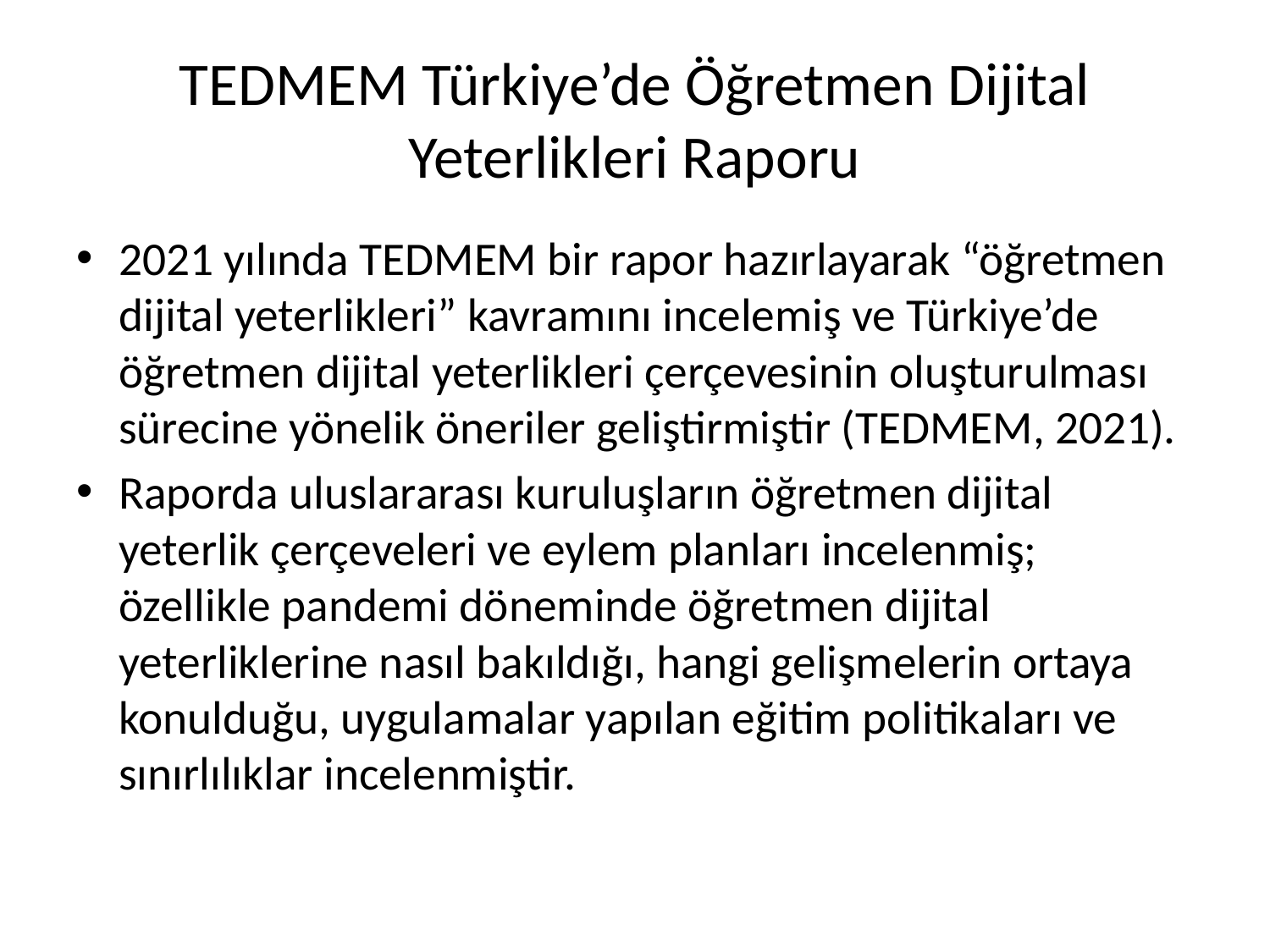

# TEDMEM Türkiye’de Öğretmen Dijital Yeterlikleri Raporu
2021 yılında TEDMEM bir rapor hazırlayarak “öğretmen dijital yeterlikleri” kavramını incelemiş ve Türkiye’de öğretmen dijital yeterlikleri çerçevesinin oluşturulması sürecine yönelik öneriler geliştirmiştir (TEDMEM, 2021).
Raporda uluslararası kuruluşların öğretmen dijital yeterlik çerçeveleri ve eylem planları incelenmiş; özellikle pandemi döneminde öğretmen dijital yeterliklerine nasıl bakıldığı, hangi gelişmelerin ortaya konulduğu, uygulamalar yapılan eğitim politikaları ve sınırlılıklar incelenmiştir.